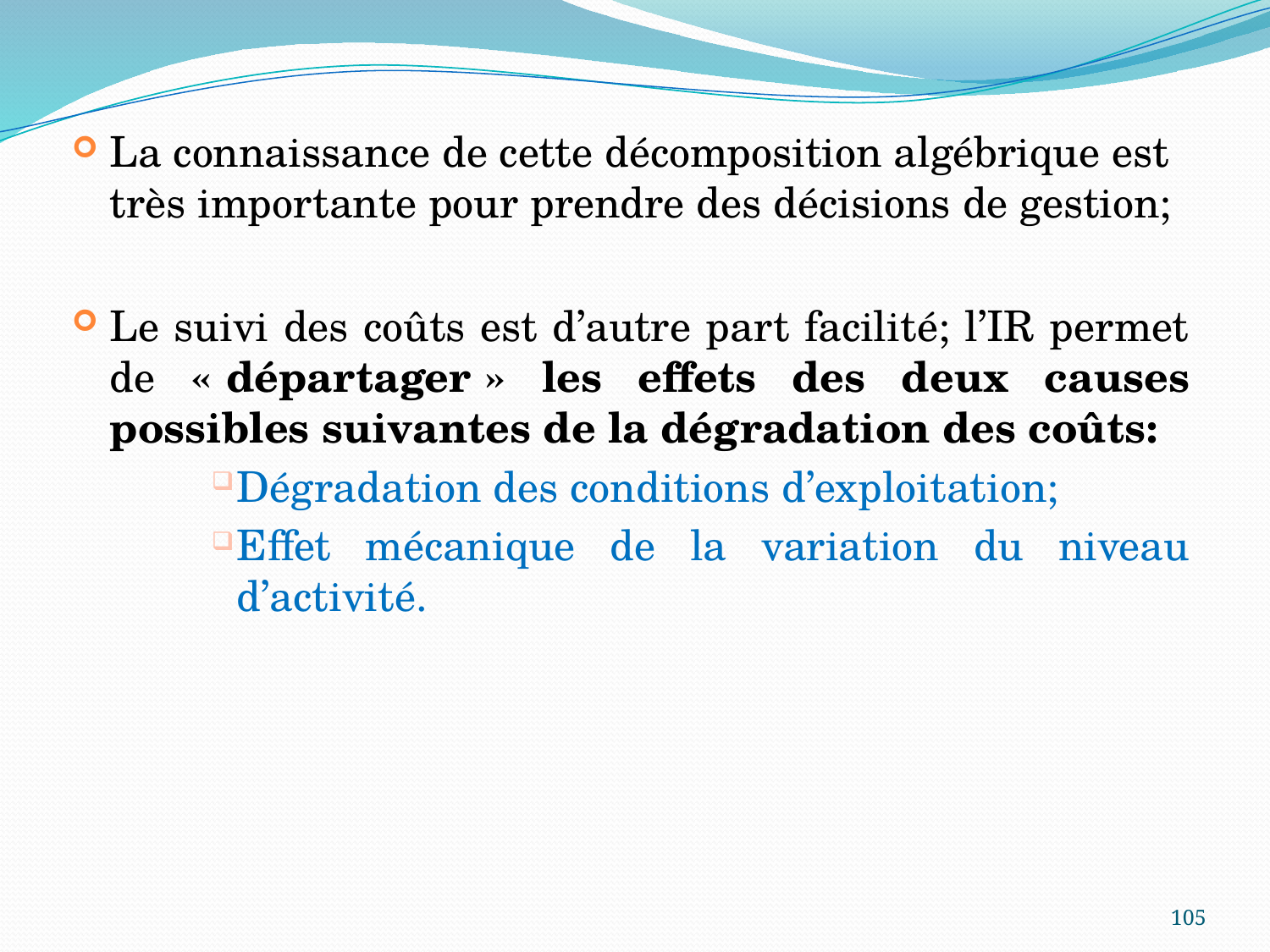

La connaissance de cette décomposition algébrique est très importante pour prendre des décisions de gestion;

Le suivi des coûts est d’autre part facilité; l’IR permet de « départager » les effets des deux causes possibles suivantes de la dégradation des coûts:
Dégradation des conditions d’exploitation;
Effet mécanique de la variation du niveau d’activité.

105